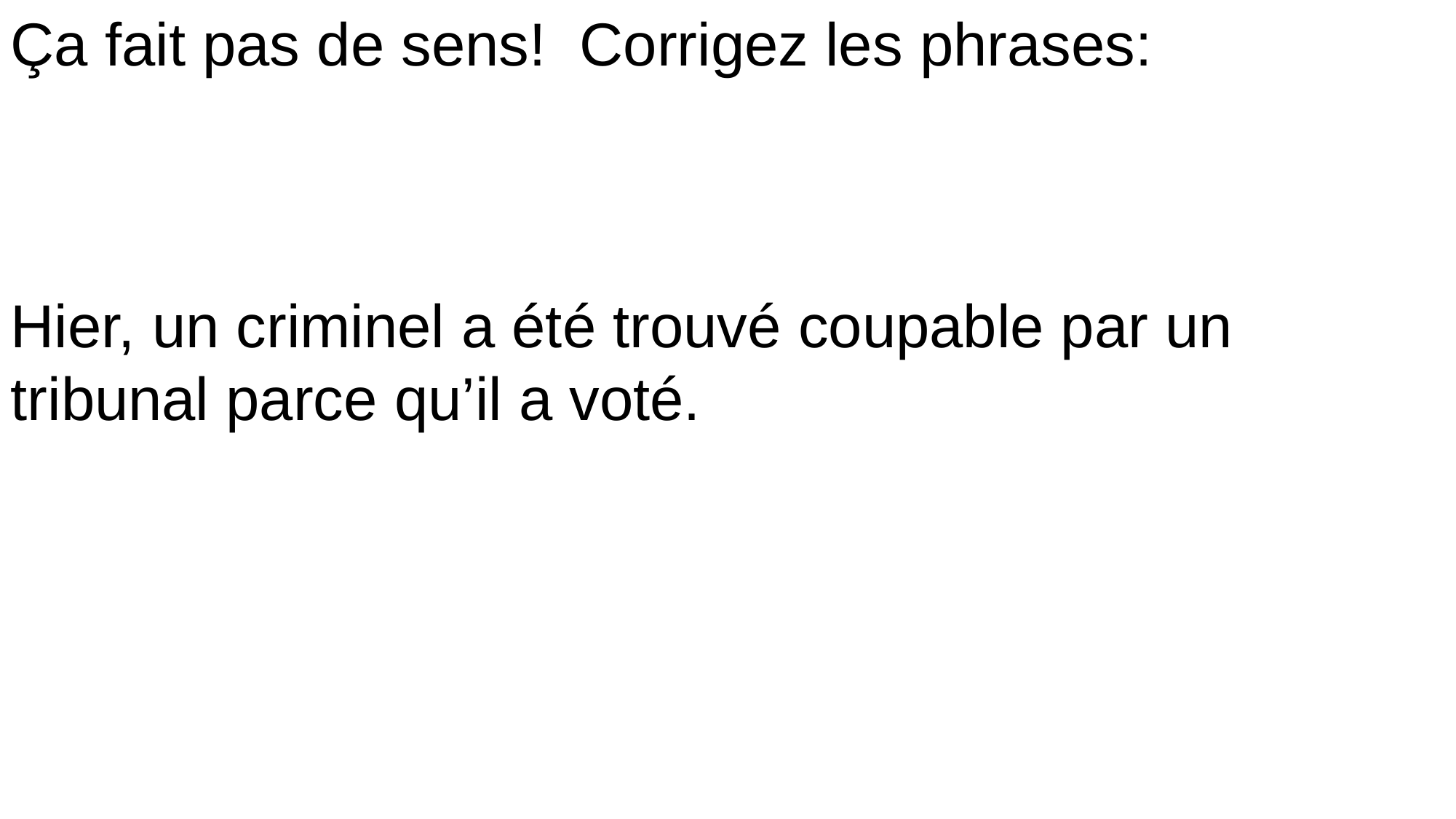

Ça fait pas de sens!  Corrigez les phrases:
Hier, un criminel a été trouvé coupable par un tribunal parce qu’il a voté.